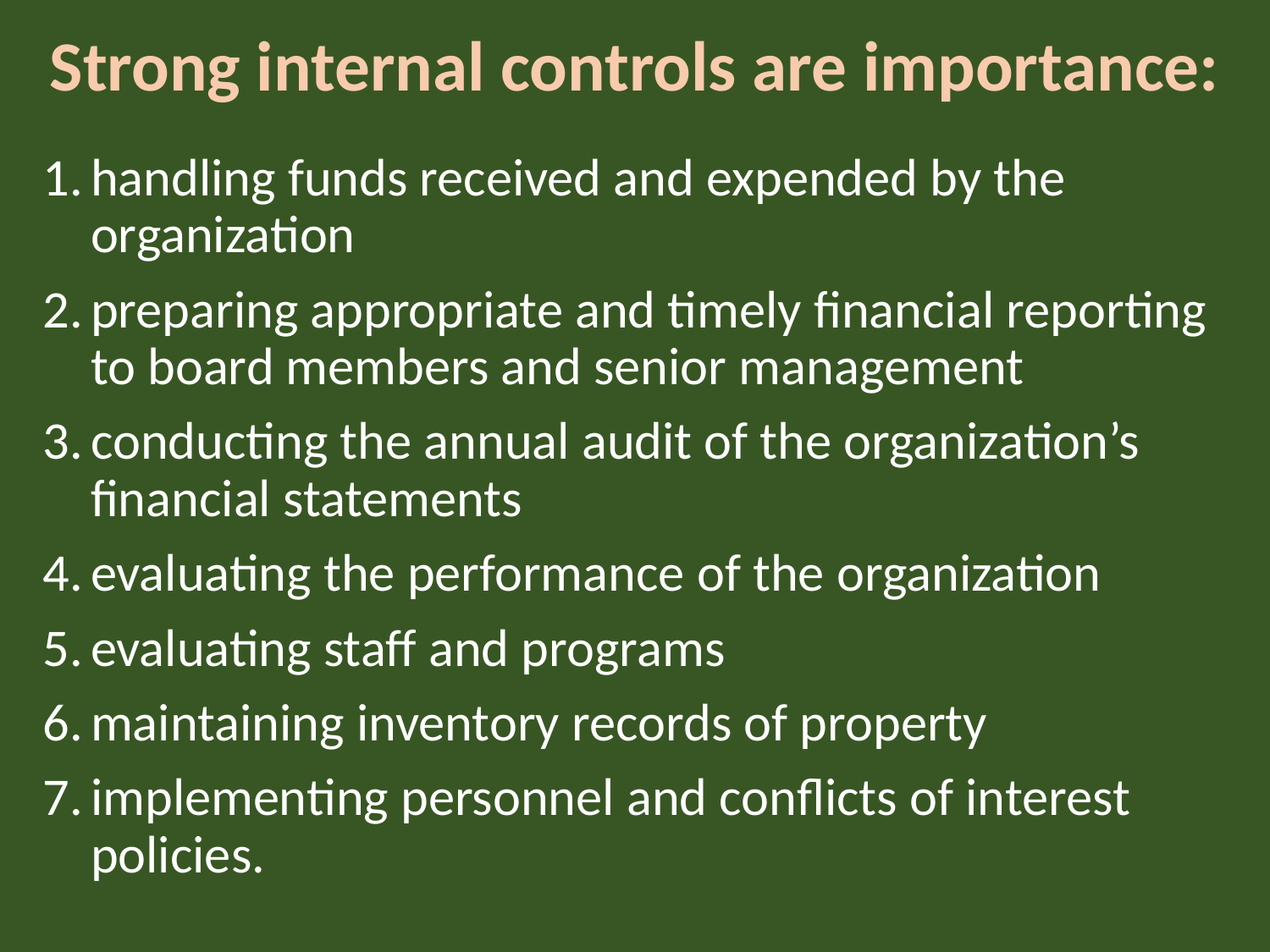

# Strong internal controls are importance:
handling funds received and expended by the organization
preparing appropriate and timely financial reporting to board members and senior management
conducting the annual audit of the organization’s financial statements
evaluating the performance of the organization
evaluating staff and programs
maintaining inventory records of property
implementing personnel and conflicts of interest policies.